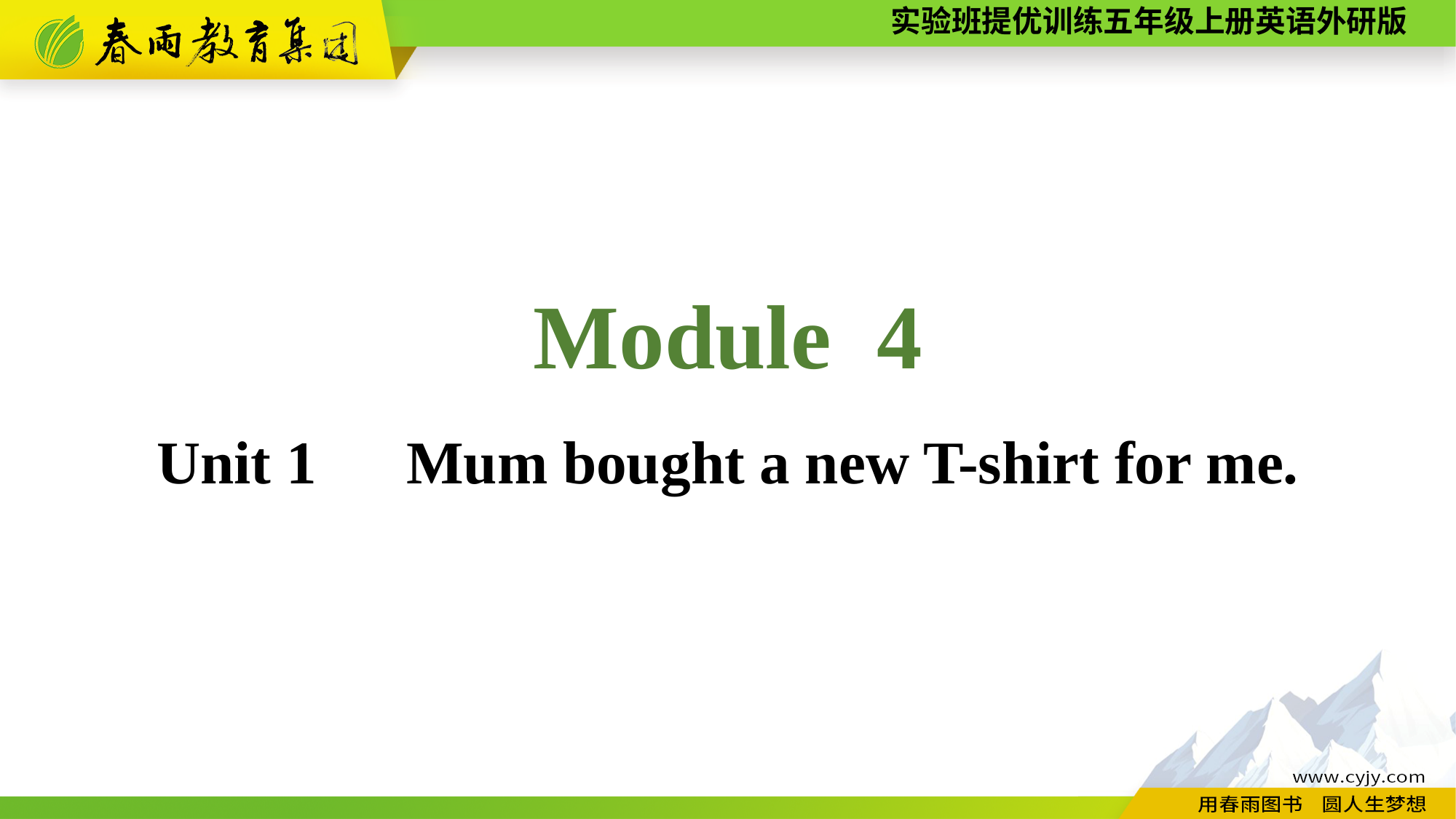

Module  4
Unit 1　Mum bought a new T-shirt for me.